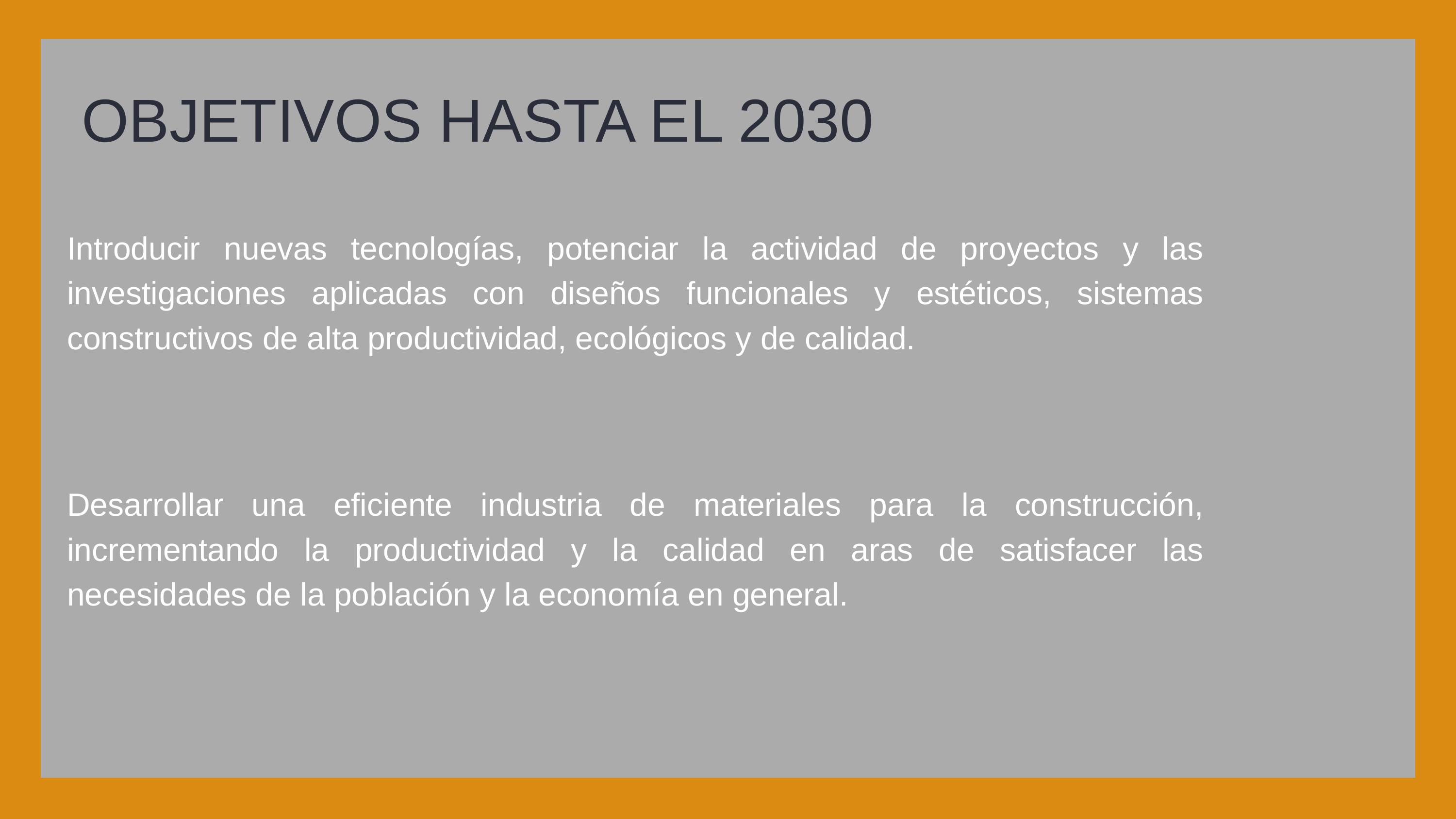

OBJETIVOS HASTA EL 2030

Introducir nuevas tecnologías, potenciar la actividad de proyectos y las investigaciones aplicadas con diseños funcionales y estéticos, sistemas constructivos de alta productividad, ecológicos y de calidad.

Desarrollar una eficiente industria de materiales para la construcción, incrementando la productividad y la calidad en aras de satisfacer las necesidades de la población y la economía en general.